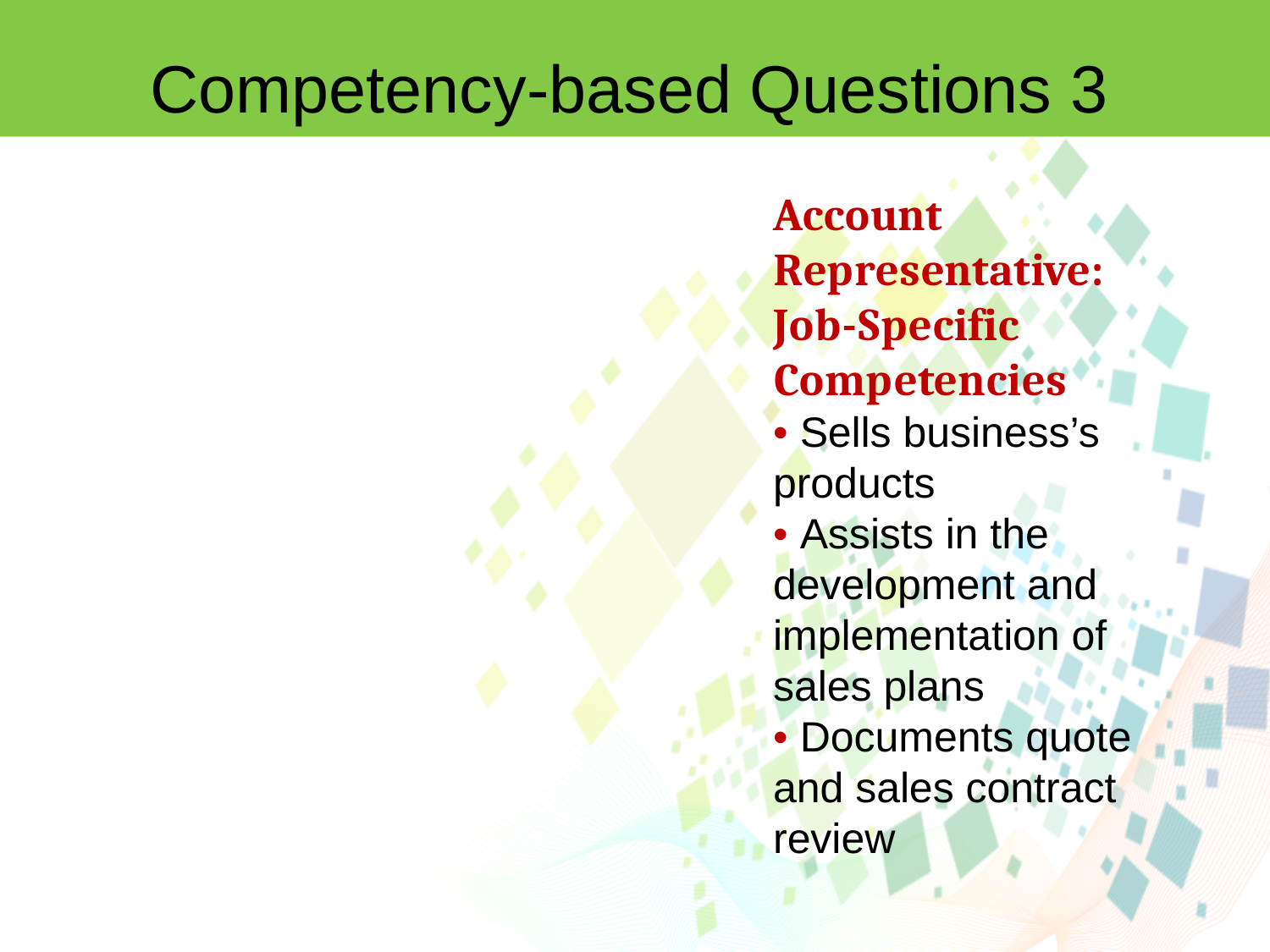

Competency-based Questions 3
Account Representative: Job-Specific Competencies
• Sells business’s products
• Assists in the development and implementation of sales plans
• Documents quote and sales contract review